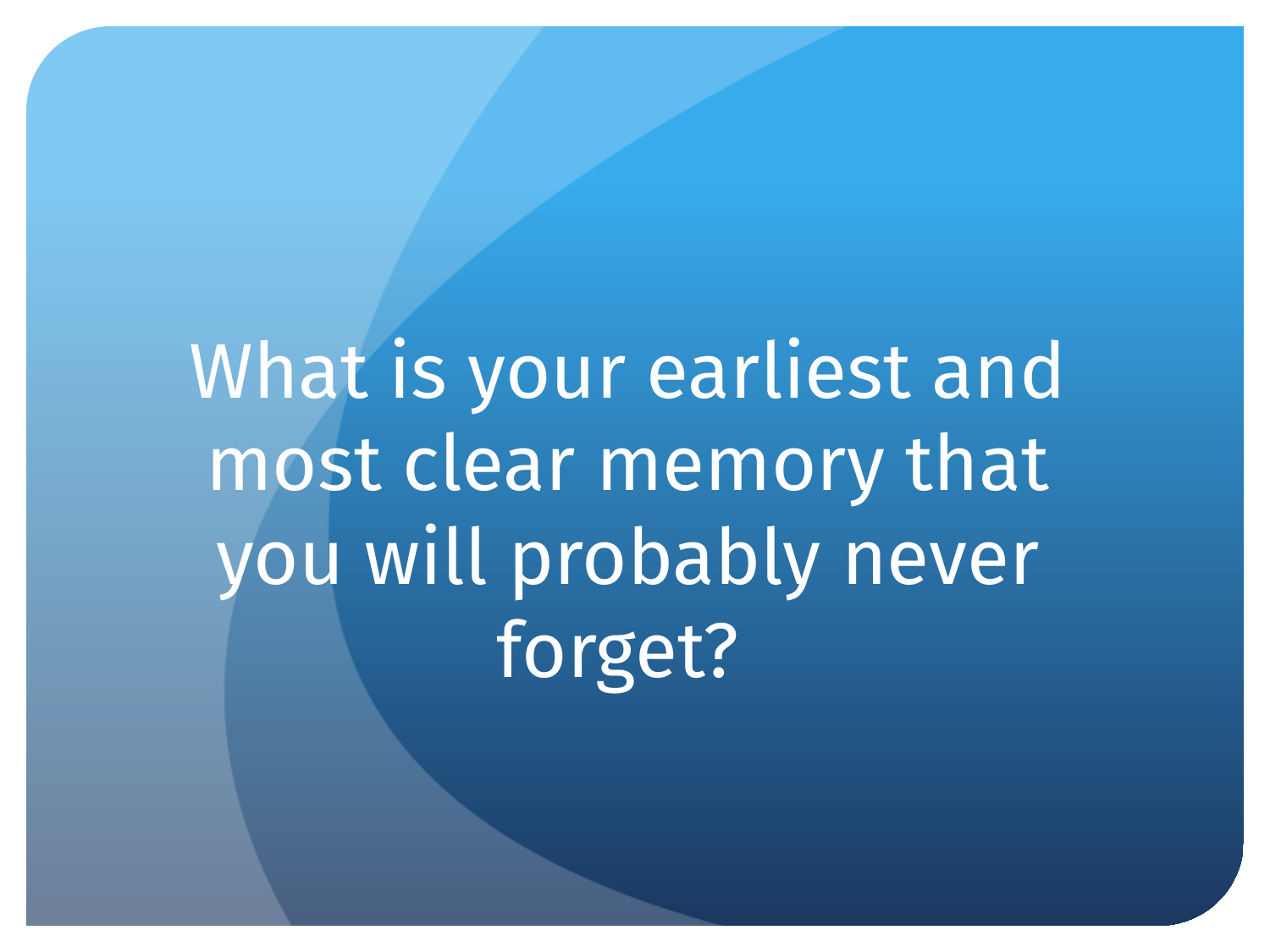

# What is your earliest and most clear memory that you will probably never forget?